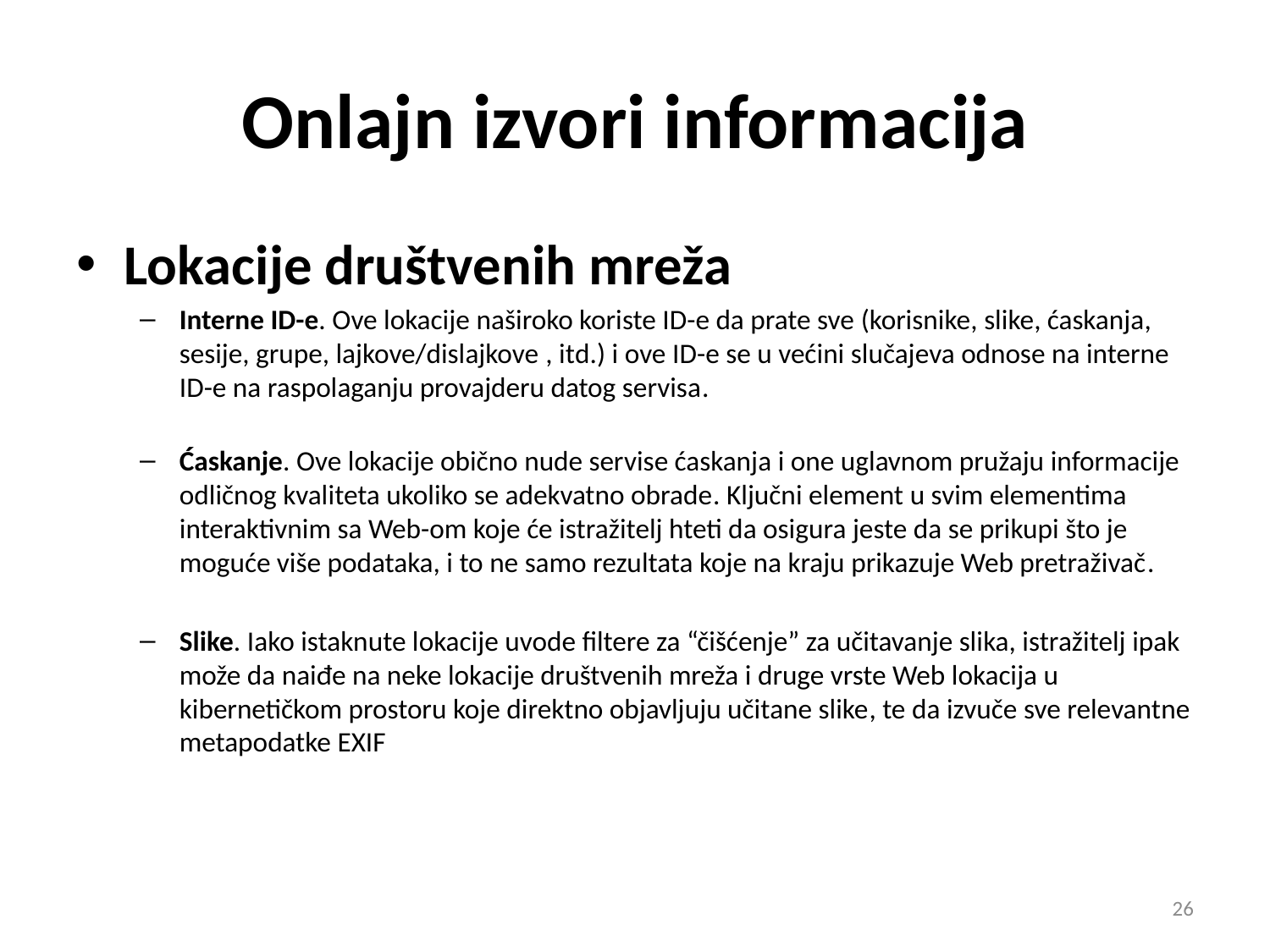

# Onlajn izvori informacija
Lokacije društvenih mreža
Interne ID-e. Ove lokacije naširoko koriste ID-e da prate sve (korisnike, slike, ćaskanja, sesije, grupe, lajkove/dislajkove , itd.) i ove ID-e se u većini slučajeva odnose na interne ID-e na raspolaganju provajderu datog servisa.
Ćaskanje. Ove lokacije obično nude servise ćaskanja i one uglavnom pružaju informacije odličnog kvaliteta ukoliko se adekvatno obrade. Ključni element u svim elementima interaktivnim sa Web-om koje će istražitelj hteti da osigura jeste da se prikupi što je moguće više podataka, i to ne samo rezultata koje na kraju prikazuje Web pretraživač.

Slike. Iako istaknute lokacije uvode filtere za “čišćenje” za učitavanje slika, istražitelj ipak može da naiđe na neke lokacije društvenih mreža i druge vrste Web lokacija u kibernetičkom prostoru koje direktno objavljuju učitane slike, te da izvuče sve relevantne metapodatke EXIF

26